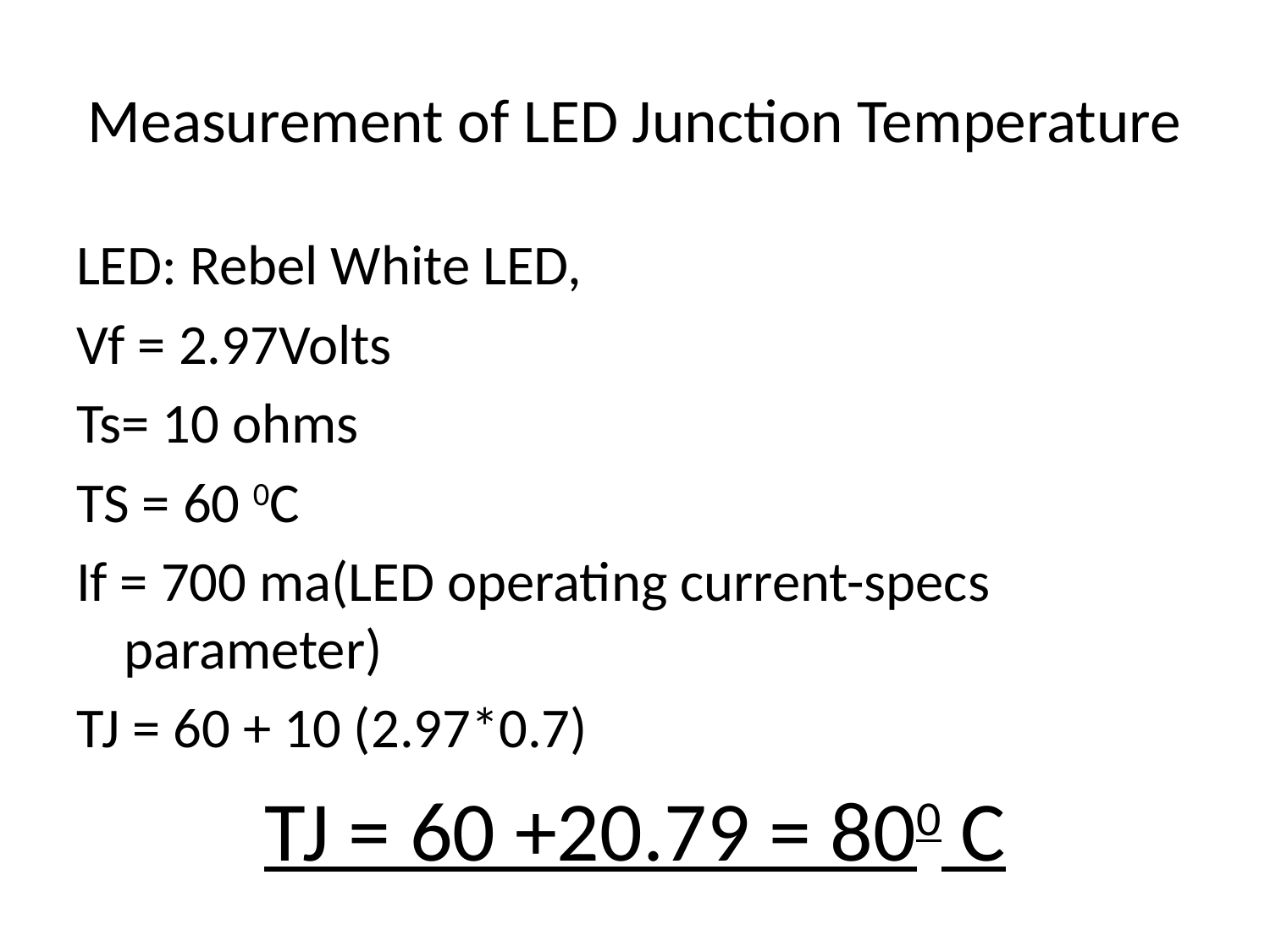

# Measurement of LED Junction Temperature
LED: Rebel White LED,
Vf = 2.97Volts
Ts= 10 ohms
TS = 60 0C
If = 700 ma(LED operating current-specs parameter)
TJ = 60 + 10 (2.97*0.7)
TJ = 60 +20.79 = 800 C